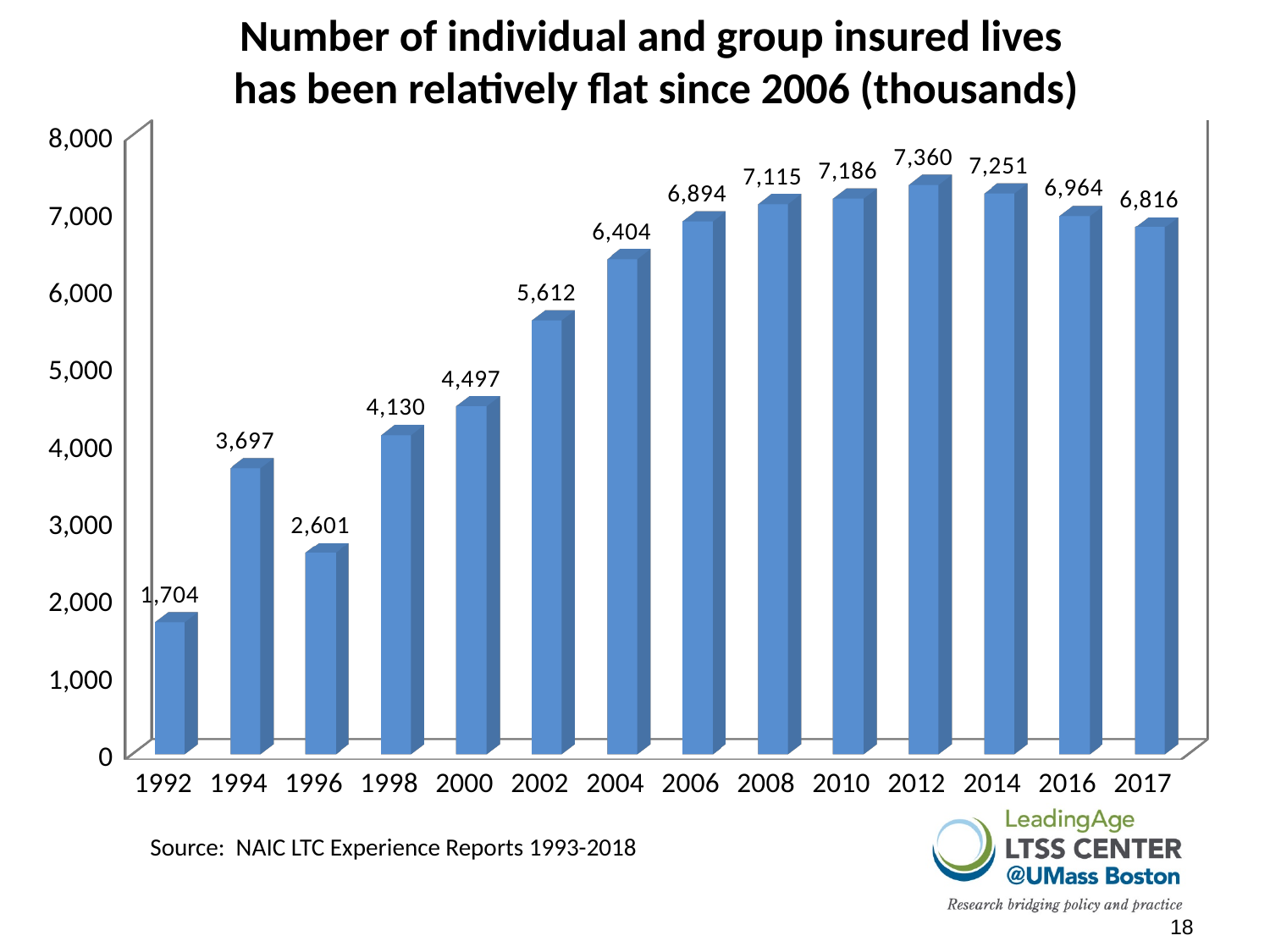

# Number of individual and group insured lives has been relatively flat since 2006 (thousands)

[unsupported chart]

Source:  NAIC LTC Experience Reports 1993-2018
18